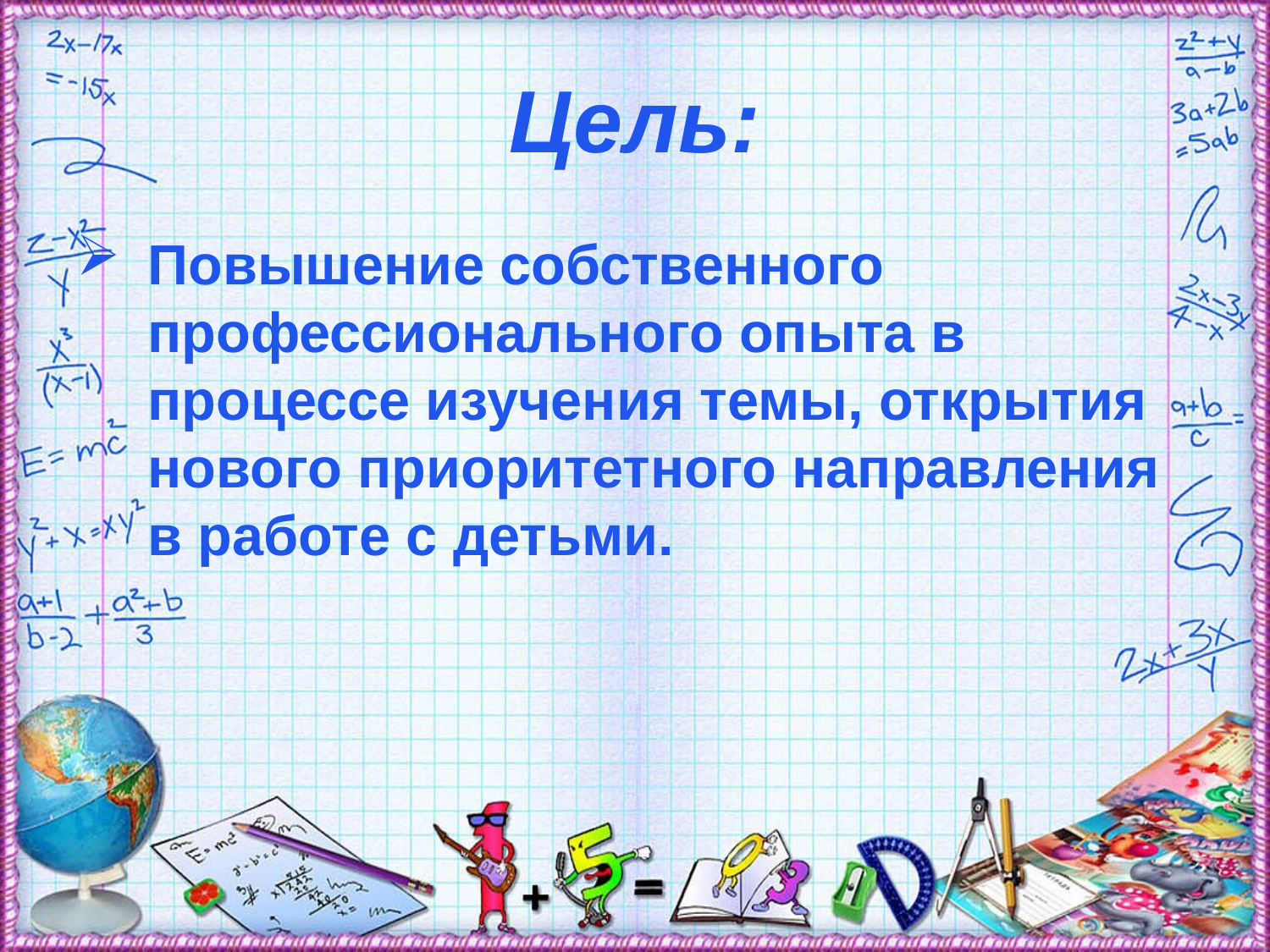

# Цель:
Повышение собственного профессионального опыта в процессе изучения темы, открытия нового приоритетного направления в работе с детьми.